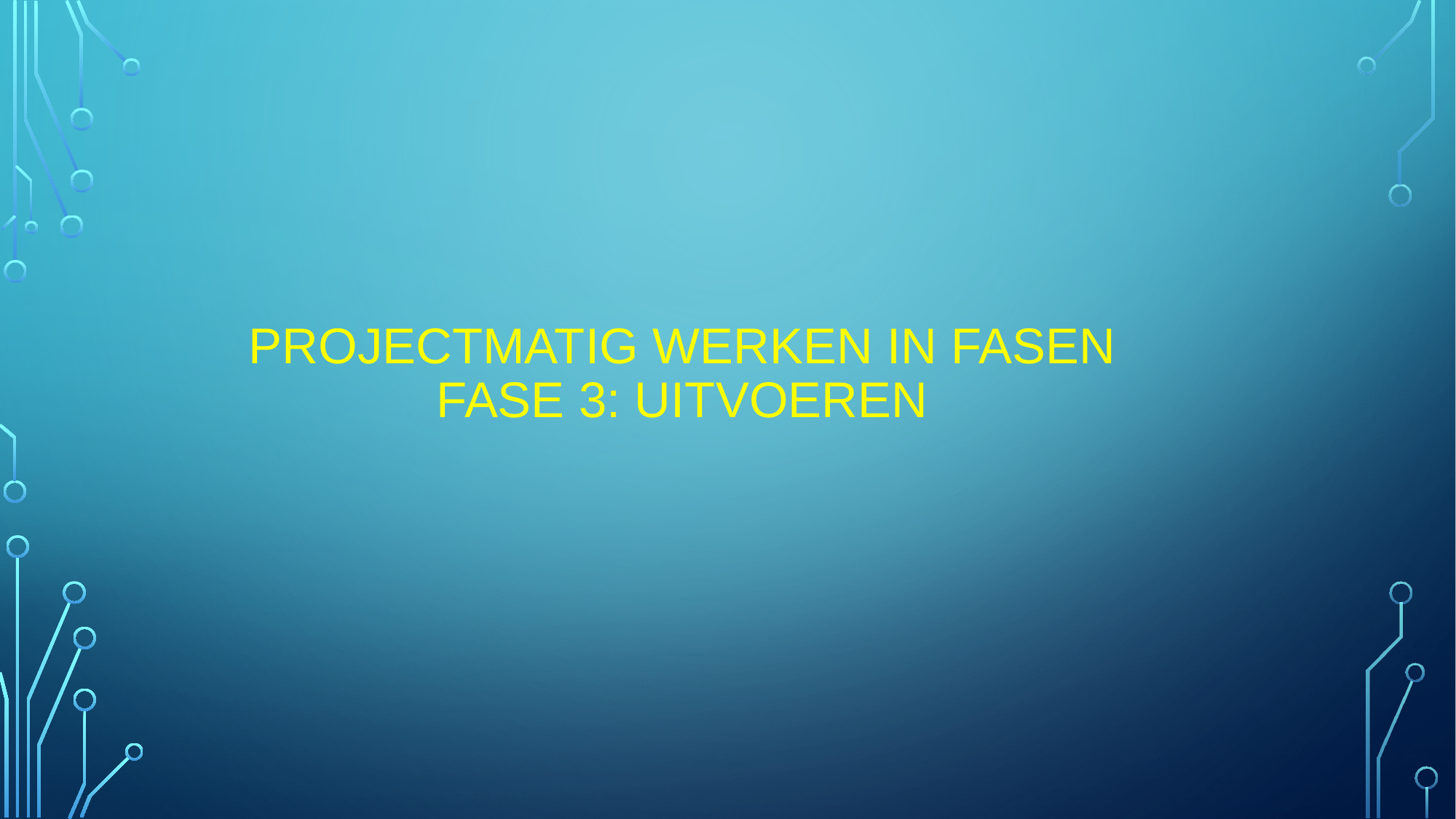

# Projectmatig werken in fasen Fase 3: uitvoeren